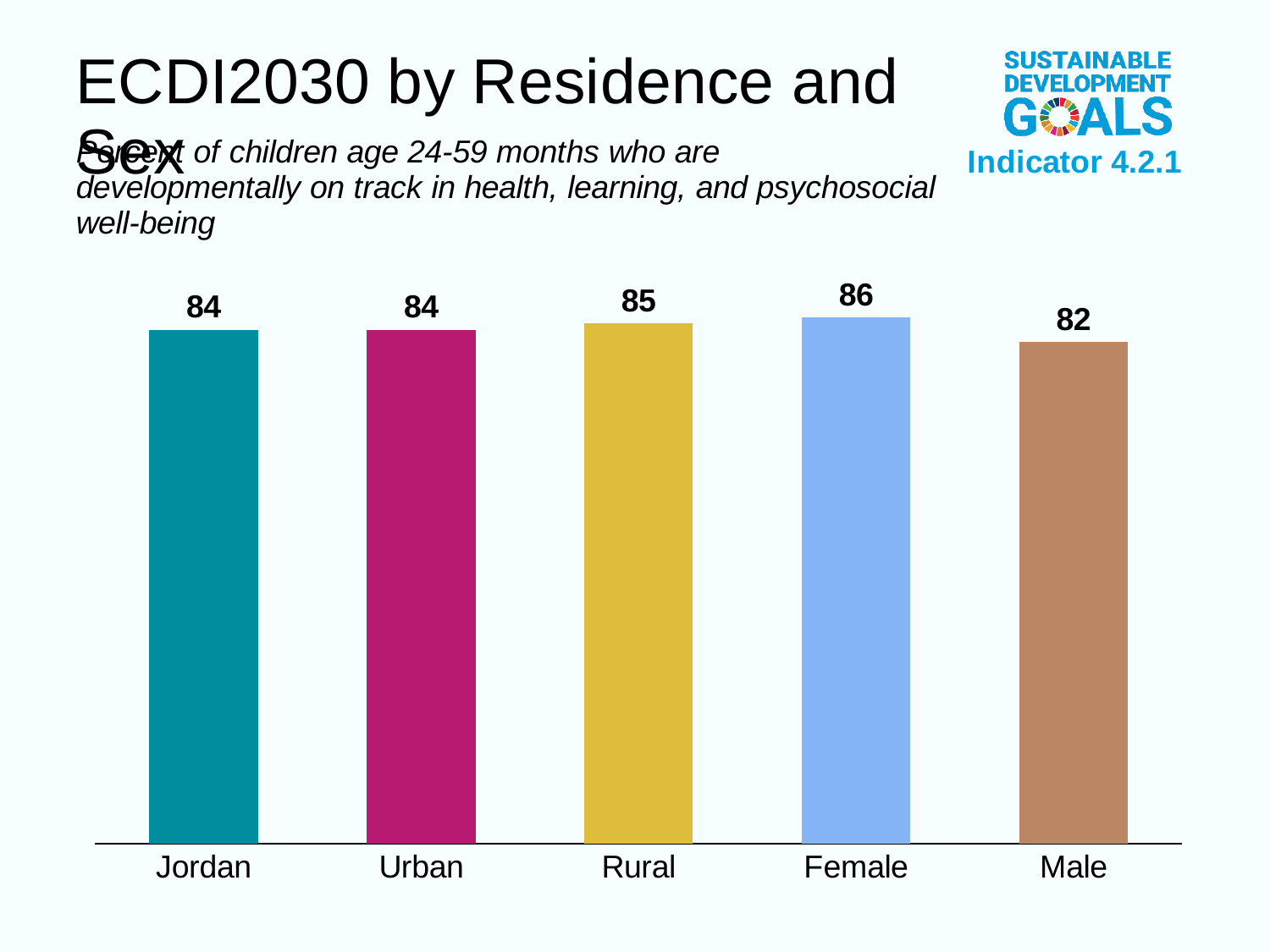

### Chart

| Category | Column1 |
|---|---|
| Jordan | 84.0 |
| Urban | 84.0 |
| Rural | 85.0 |
| Female | 86.0 |
| Male | 82.0 |